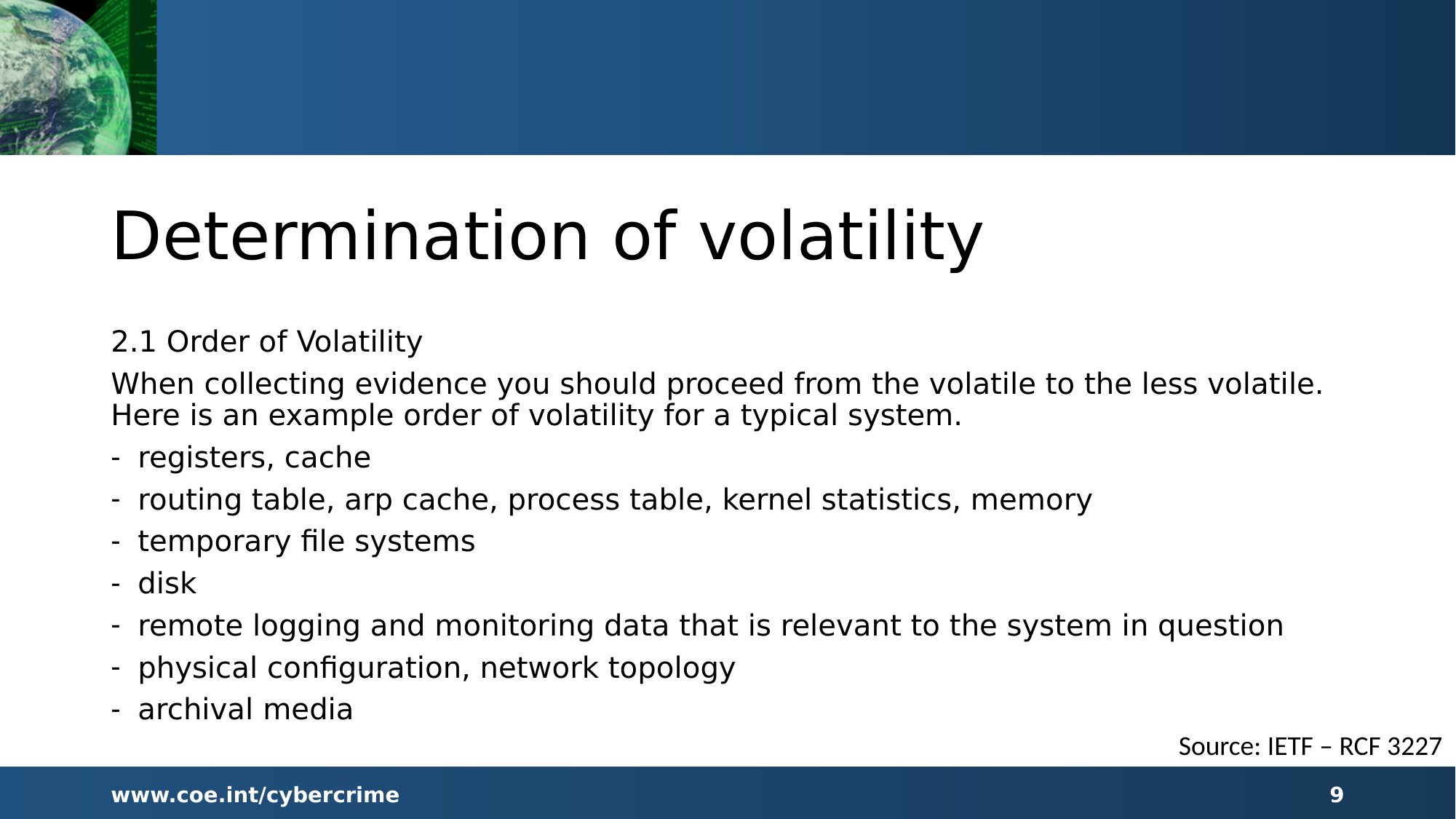

# Determination of volatility
2.1 Order of Volatility
When collecting evidence you should proceed from the volatile to the less volatile. Here is an example order of volatility for a typical system.
registers, cache
routing table, arp cache, process table, kernel statistics, memory
temporary file systems
disk
remote logging and monitoring data that is relevant to the system in question
physical configuration, network topology
archival media
Source: IETF – RCF 3227
www.coe.int/cybercrime
9